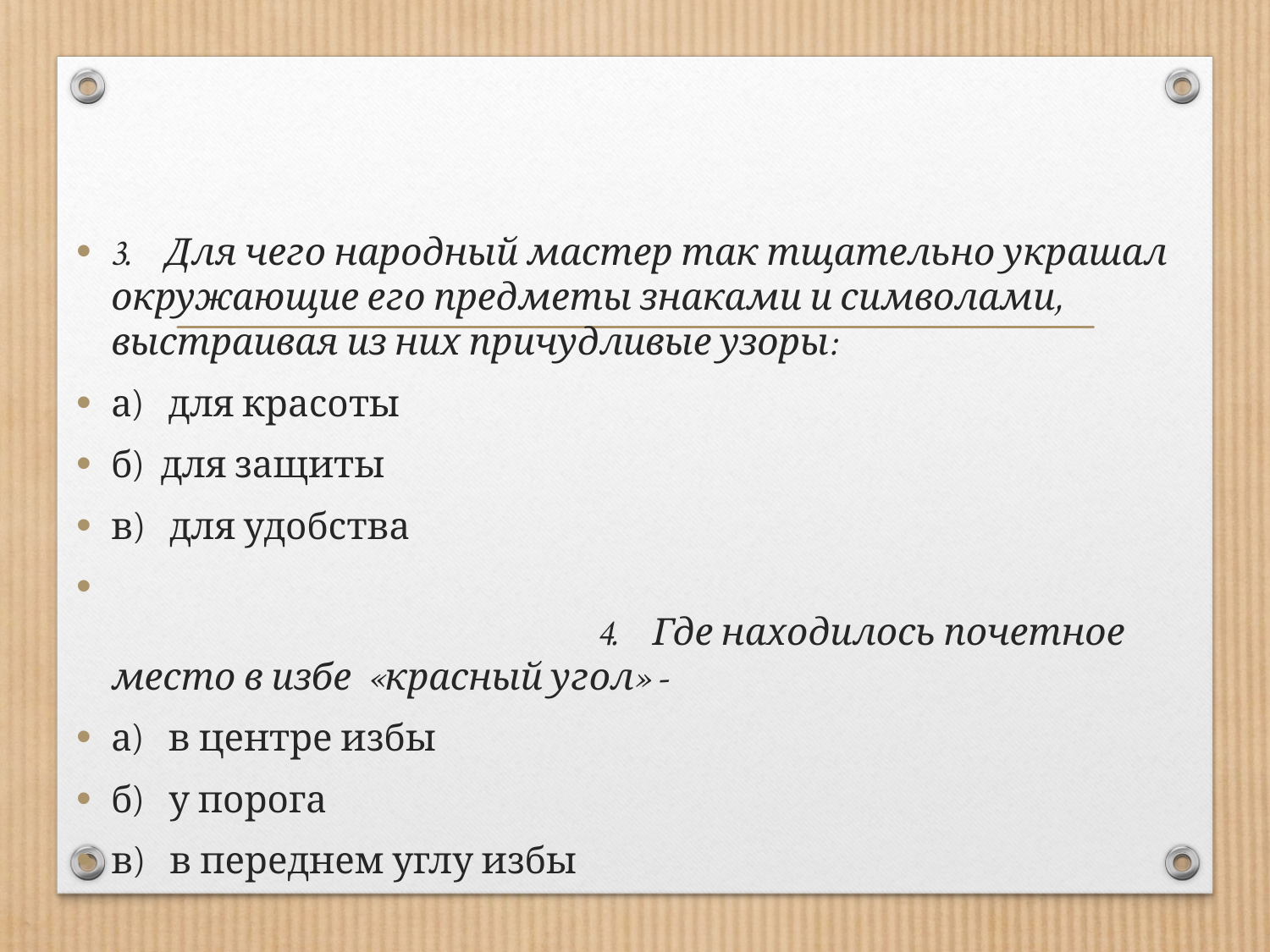

#
3.    Для чего народный мастер так тщательно украшал окружающие его предметы знаками и символами, выстраивая из них причудливые узоры:
а)   для красоты
б)  для защиты
в)   для удобства
                                                                                                                                                                                               4.    Где находилось почетное место в избе  «красный угол» -
а)   в центре избы
б)   у порога
в)   в переднем углу избы